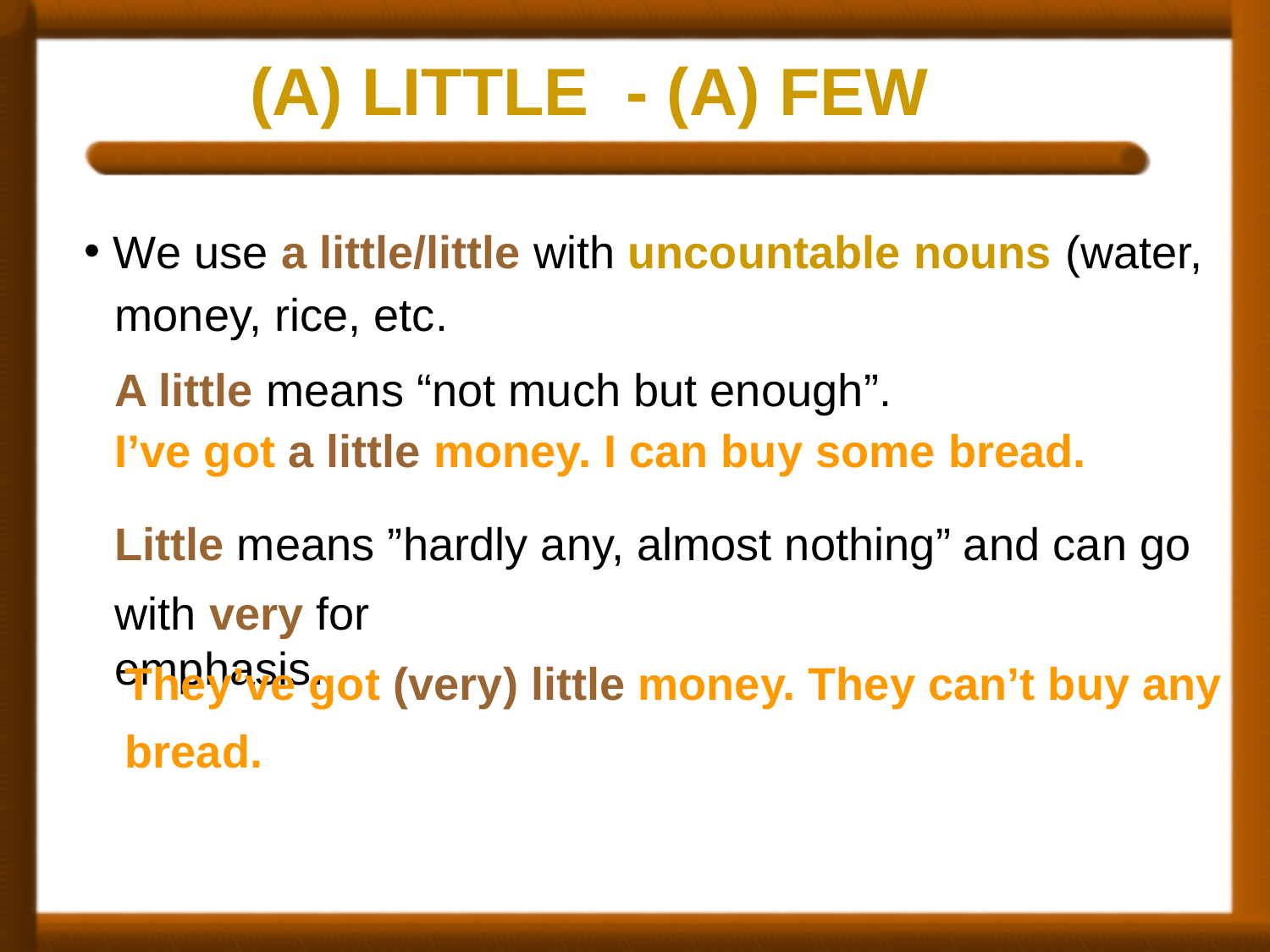

(A) LITTLE  - (A) FEW
 We use a little/little with uncountable nouns (water,
money, rice, etc.
A little means “not much but enough”.
I’ve got a little money. I can buy some bread.
Little means ”hardly any, almost nothing” and can go
with very for emphasis.
They’ve got (very) little money. They can’t buy any
bread.